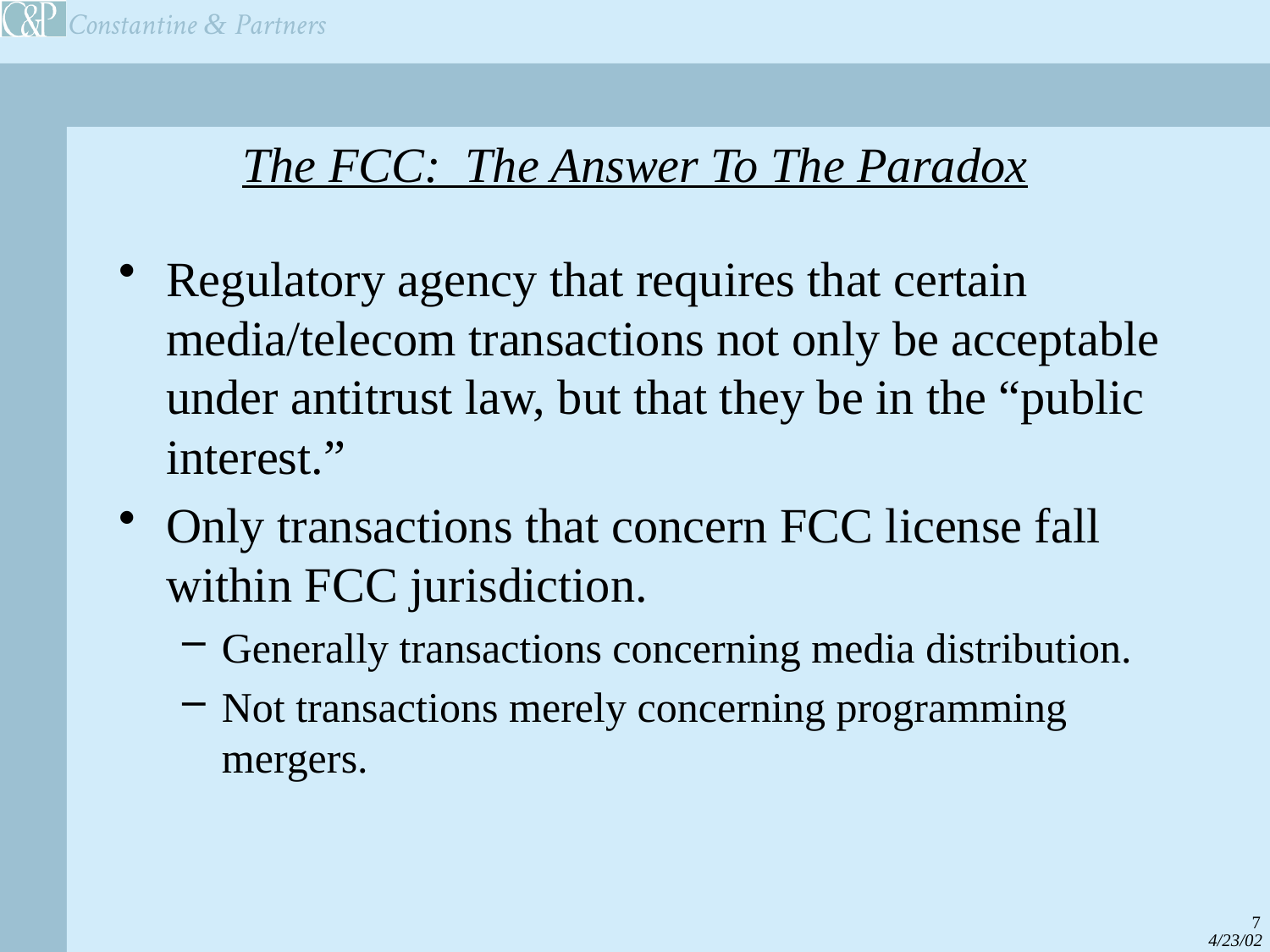

# The FCC:  The Answer To The Paradox

Regulatory agency that requires that certain media/telecom transactions not only be acceptable under antitrust law, but that they be in the “public interest.”
Only transactions that concern FCC license fall within FCC jurisdiction.
Generally transactions concerning media distribution.
Not transactions merely concerning programming mergers.